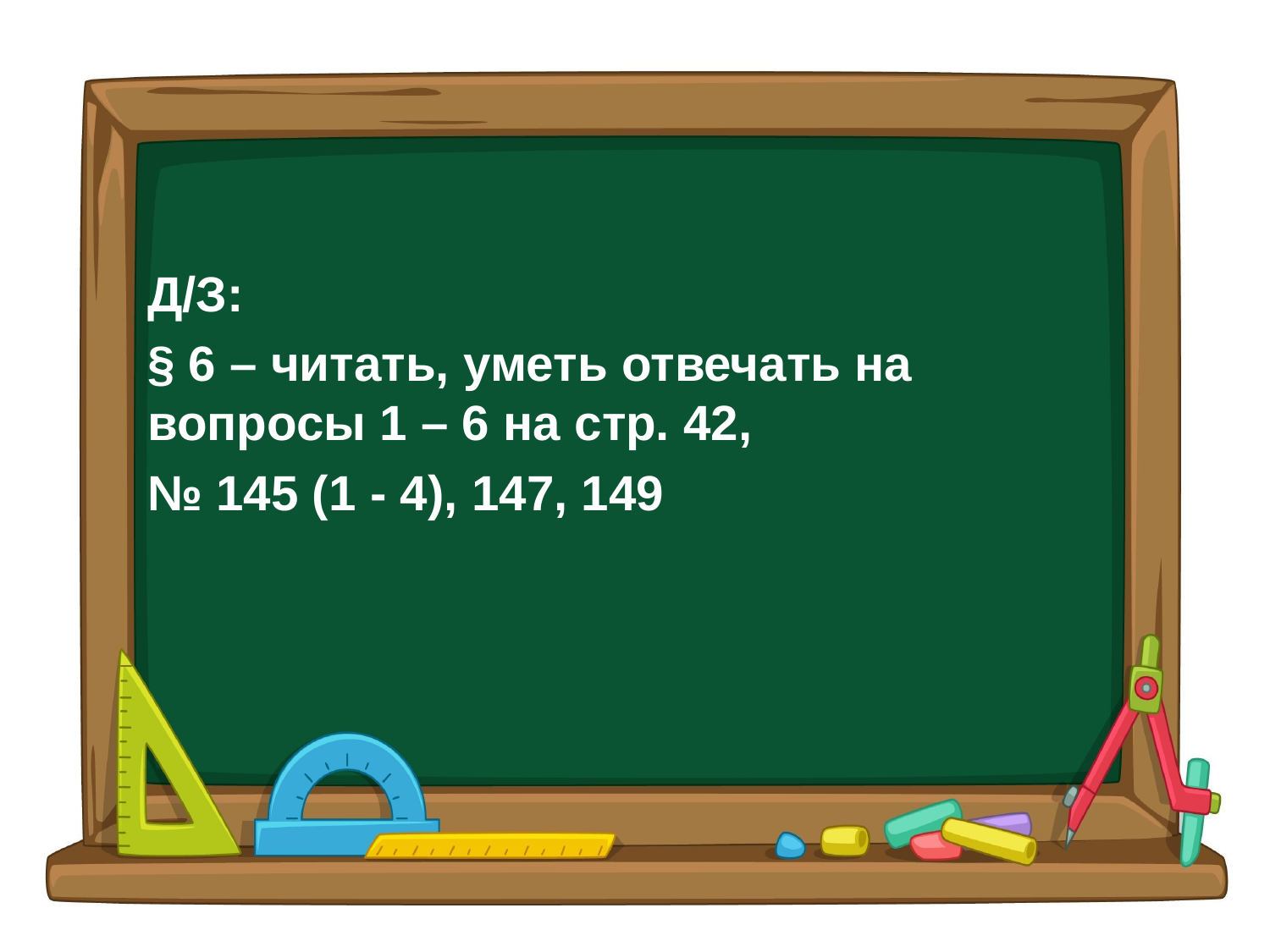

Д/З:
§ 6 – читать, уметь отвечать на вопросы 1 – 6 на стр. 42,
№ 145 (1 - 4), 147, 149